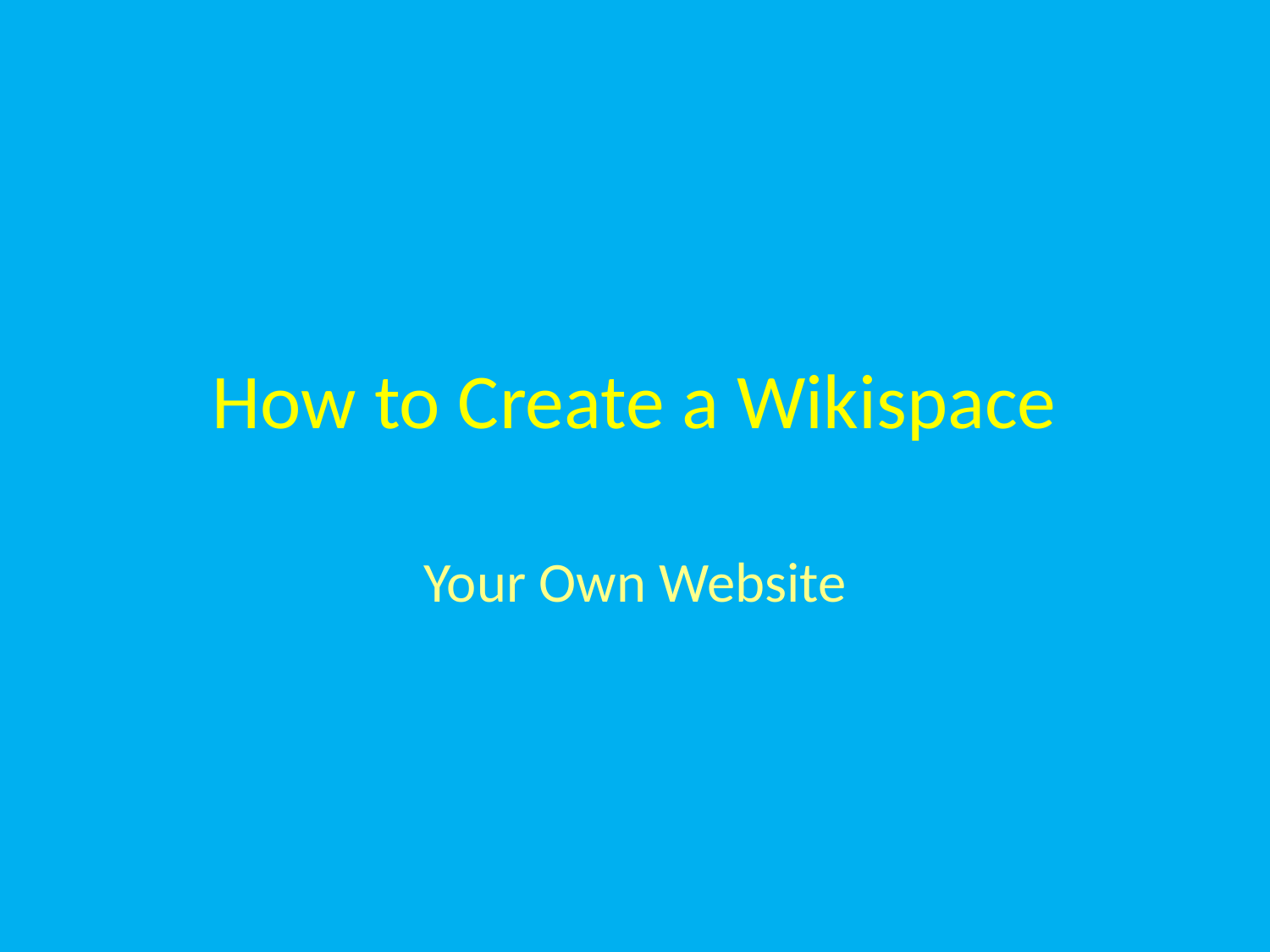

# How to Create a Wikispace
Your Own Website